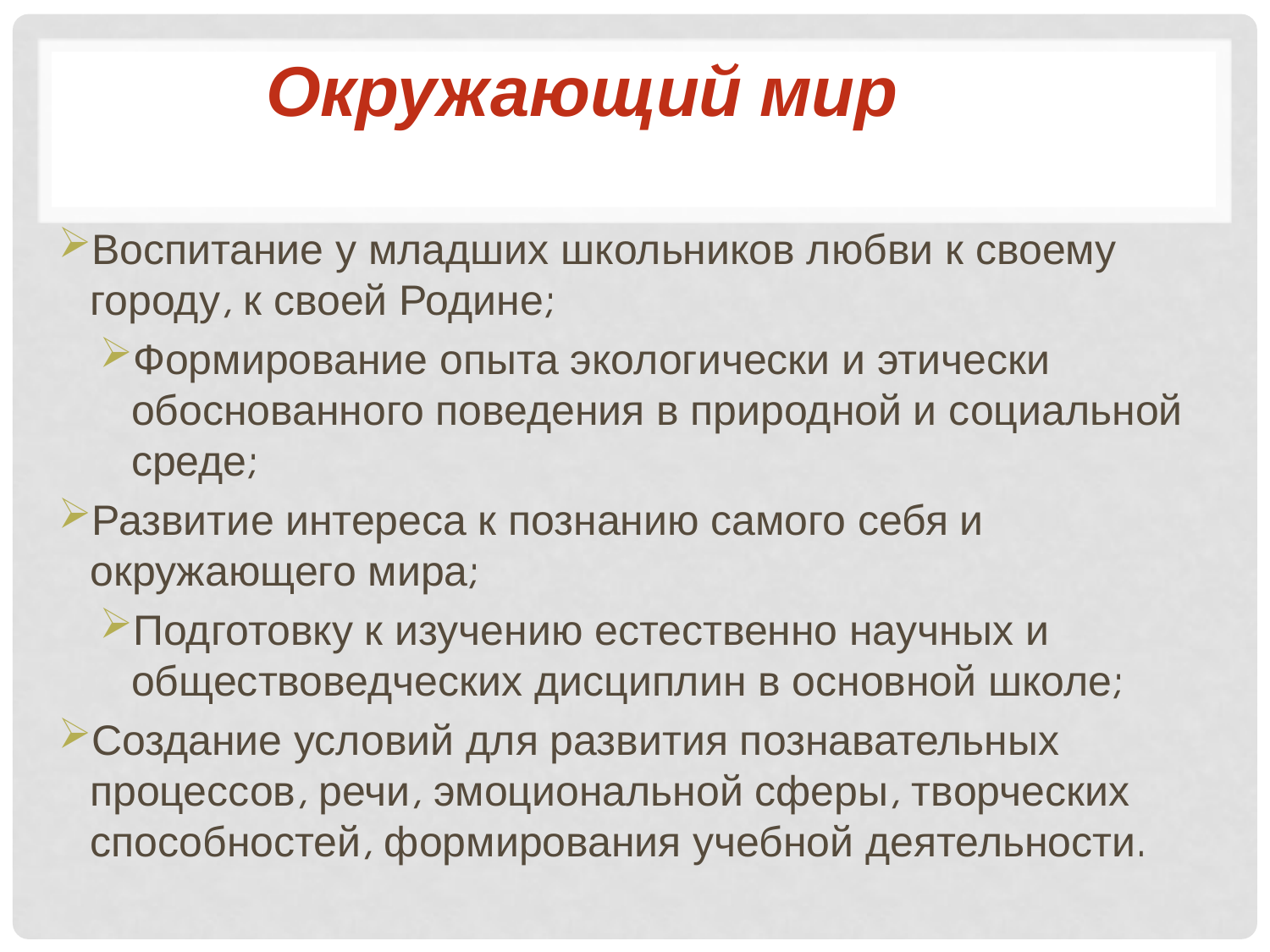

# Окружающий мир
Воспитание у младших школьников любви к своему городу, к своей Родине;
Формирование опыта экологически и этически обоснованного поведения в природной и социальной среде;
Развитие интереса к познанию самого себя и окружающего мира;
Подготовку к изучению естественно научных и обществоведческих дисциплин в основной школе;
Создание условий для развития познавательных процессов, речи, эмоциональной сферы, творческих способностей, формирования учебной деятельности.